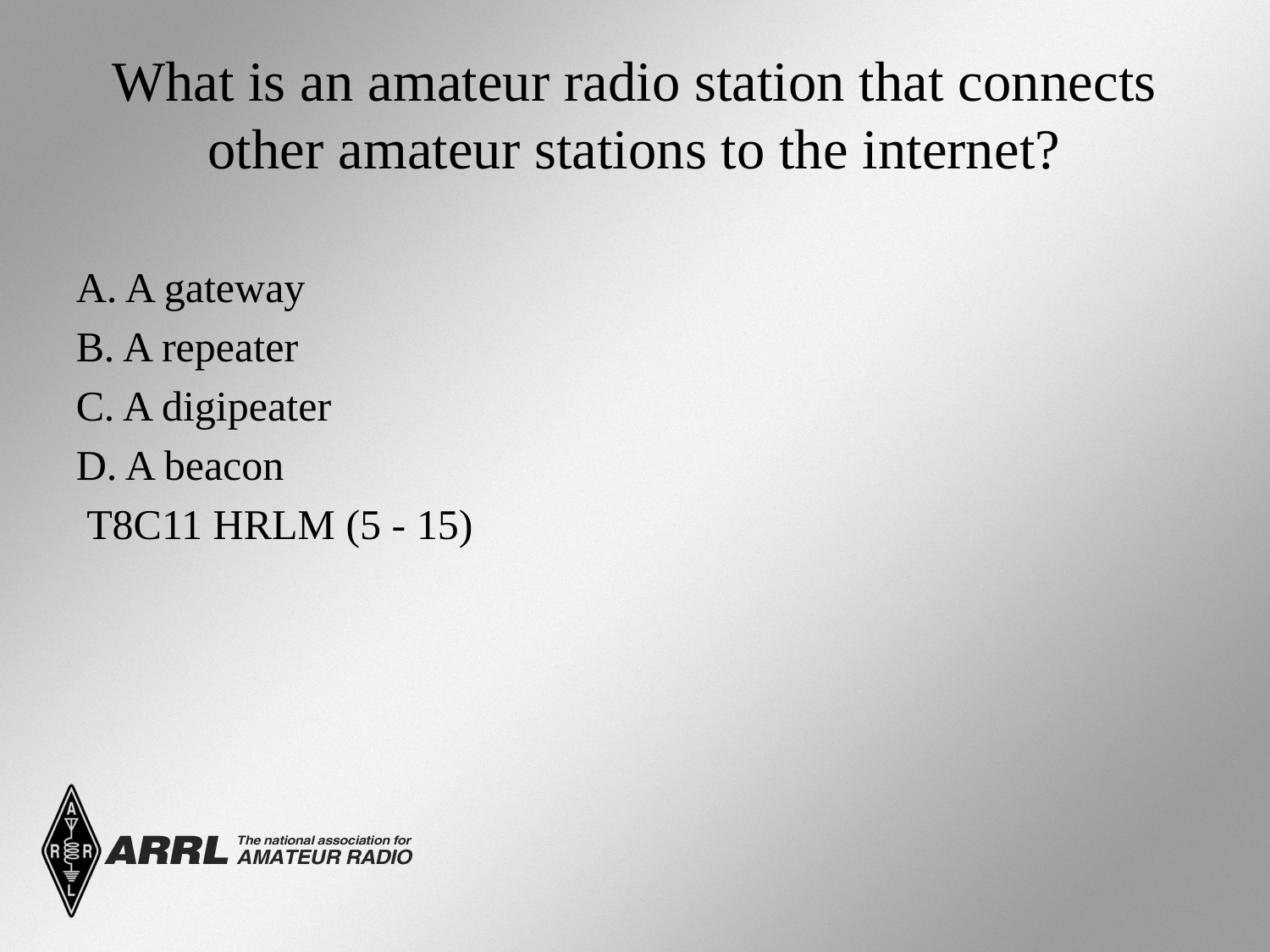

# What is an amateur radio station that connects other amateur stations to the internet?
A. A gateway
B. A repeater
C. A digipeater
D. A beacon
 T8C11 HRLM (5 - 15)